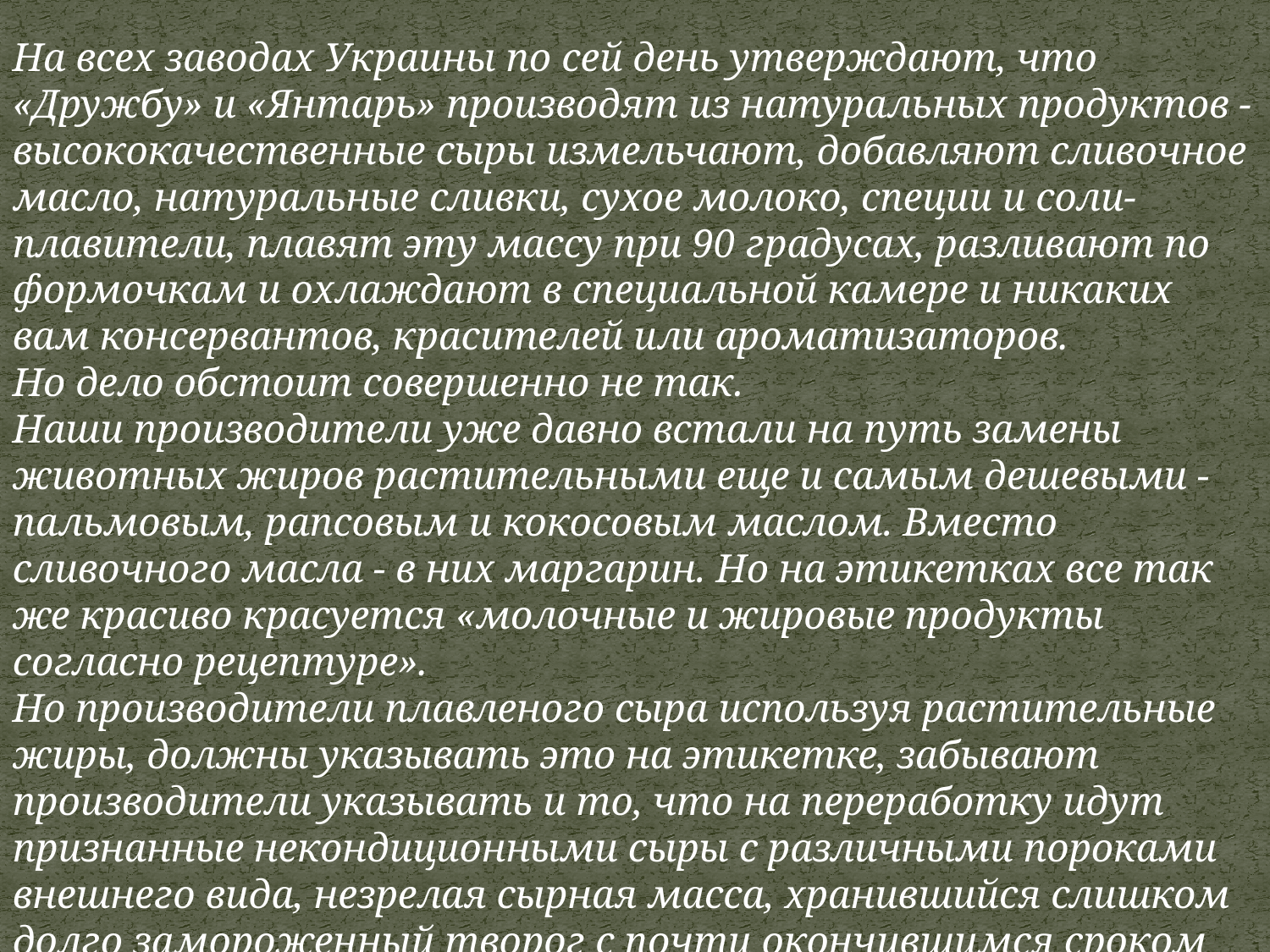

На всех заводах Украины по сей день утверждают, что «Дружбу» и «Янтарь» производят из натуральных продуктов - высококачественные сыры измельчают, добавляют сливочное масло, натуральные сливки, сухое молоко, специи и соли-плавители, плавят эту массу при 90 градусах, разливают по формочкам и охлаждают в специальной камере и никаких вам консервантов, красителей или ароматизаторов.
Но дело обстоит совершенно не так.
Наши производители уже давно встали на путь замены животных жиров растительными еще и самым дешевыми - пальмовым, рапсовым и кокосовым маслом. Вместо сливочного масла - в них маргарин. Но на этикетках все так же красиво красуется «молочные и жировые продукты согласно рецептуре».
Но производители плавленого сыра используя растительные жиры, должны указывать это на этикетке, забывают производители указывать и то, что на переработку идут признанные некондиционными сыры с различными пороками внешнего вида, незрелая сырная масса, хранившийся слишком долго замороженный творог с почти окончившимся сроком годности.